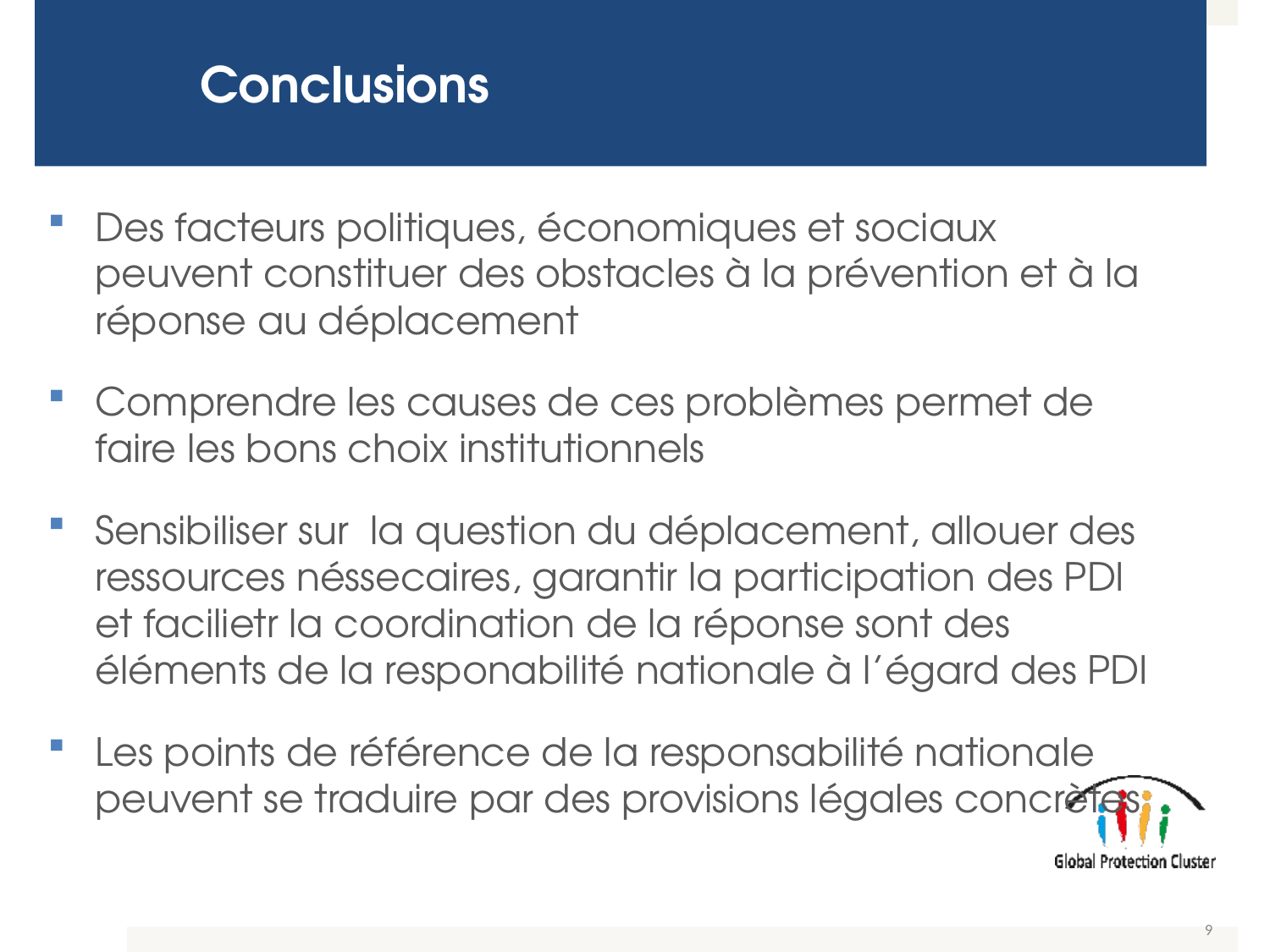

# Conclusions
Des facteurs politiques, économiques et sociaux peuvent constituer des obstacles à la prévention et à la réponse au déplacement
Comprendre les causes de ces problèmes permet de faire les bons choix institutionnels
Sensibiliser sur  la question du déplacement, allouer des ressources néssecaires, garantir la participation des PDI et facilietr la coordination de la réponse sont des éléments de la responabilité nationale à l’égard des PDI
Les points de référence de la responsabilité nationale peuvent se traduire par des provisions légales concrètes